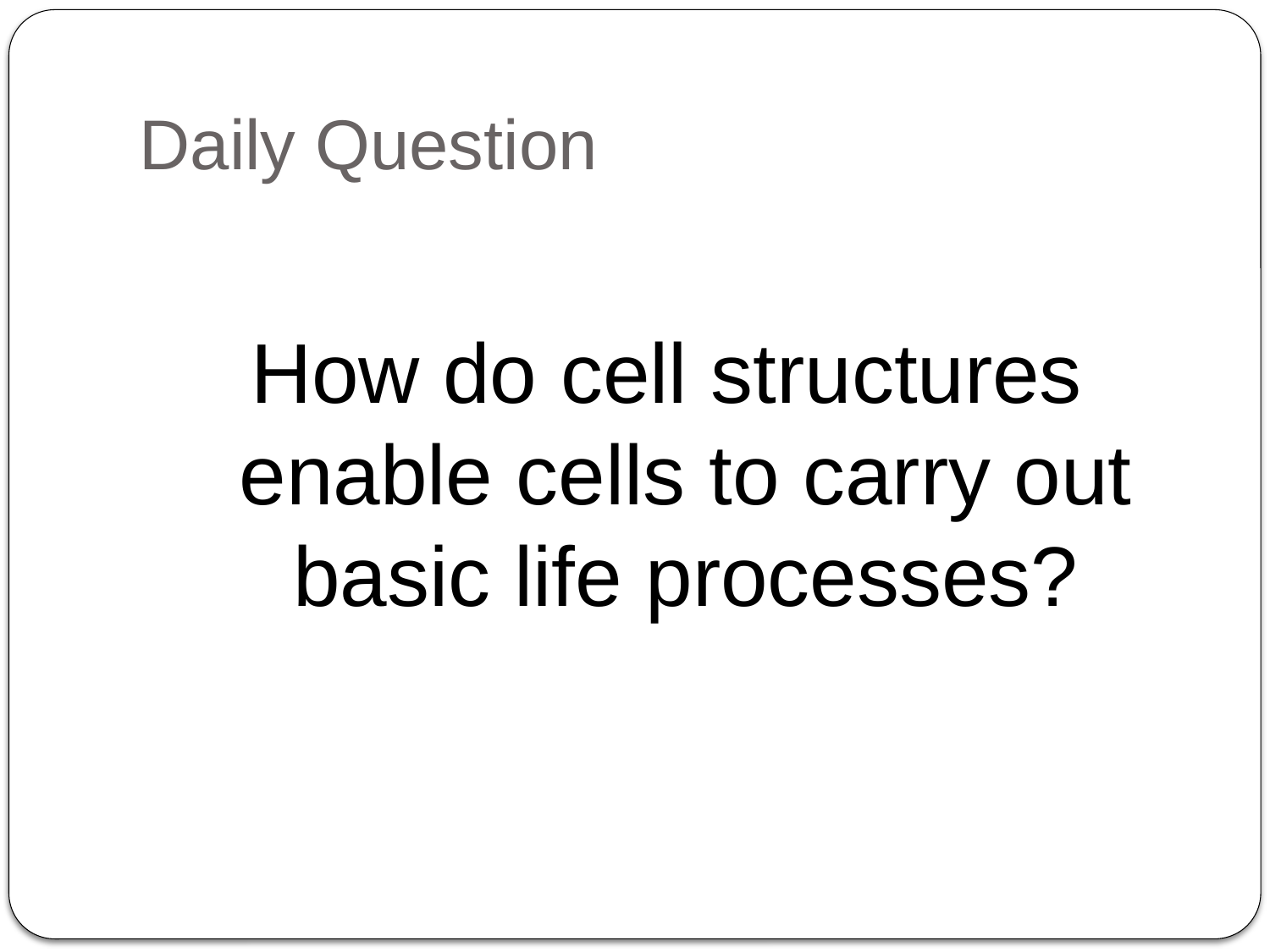

# Daily Question

How do cell structures enable cells to carry out basic life processes?